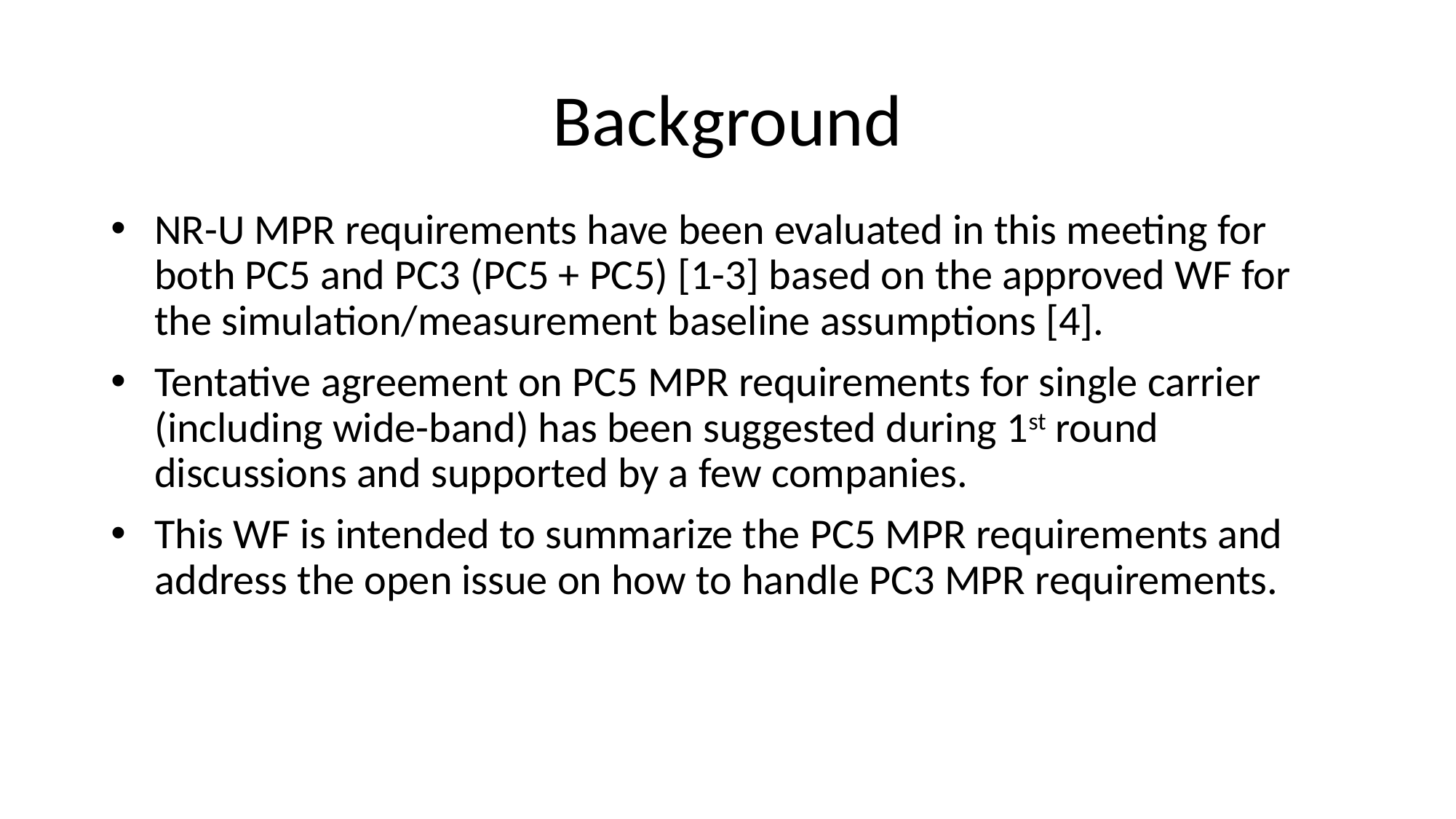

# Background
NR-U MPR requirements have been evaluated in this meeting for both PC5 and PC3 (PC5 + PC5) [1-3] based on the approved WF for the simulation/measurement baseline assumptions [4].
Tentative agreement on PC5 MPR requirements for single carrier (including wide-band) has been suggested during 1st round discussions and supported by a few companies.
This WF is intended to summarize the PC5 MPR requirements and address the open issue on how to handle PC3 MPR requirements.